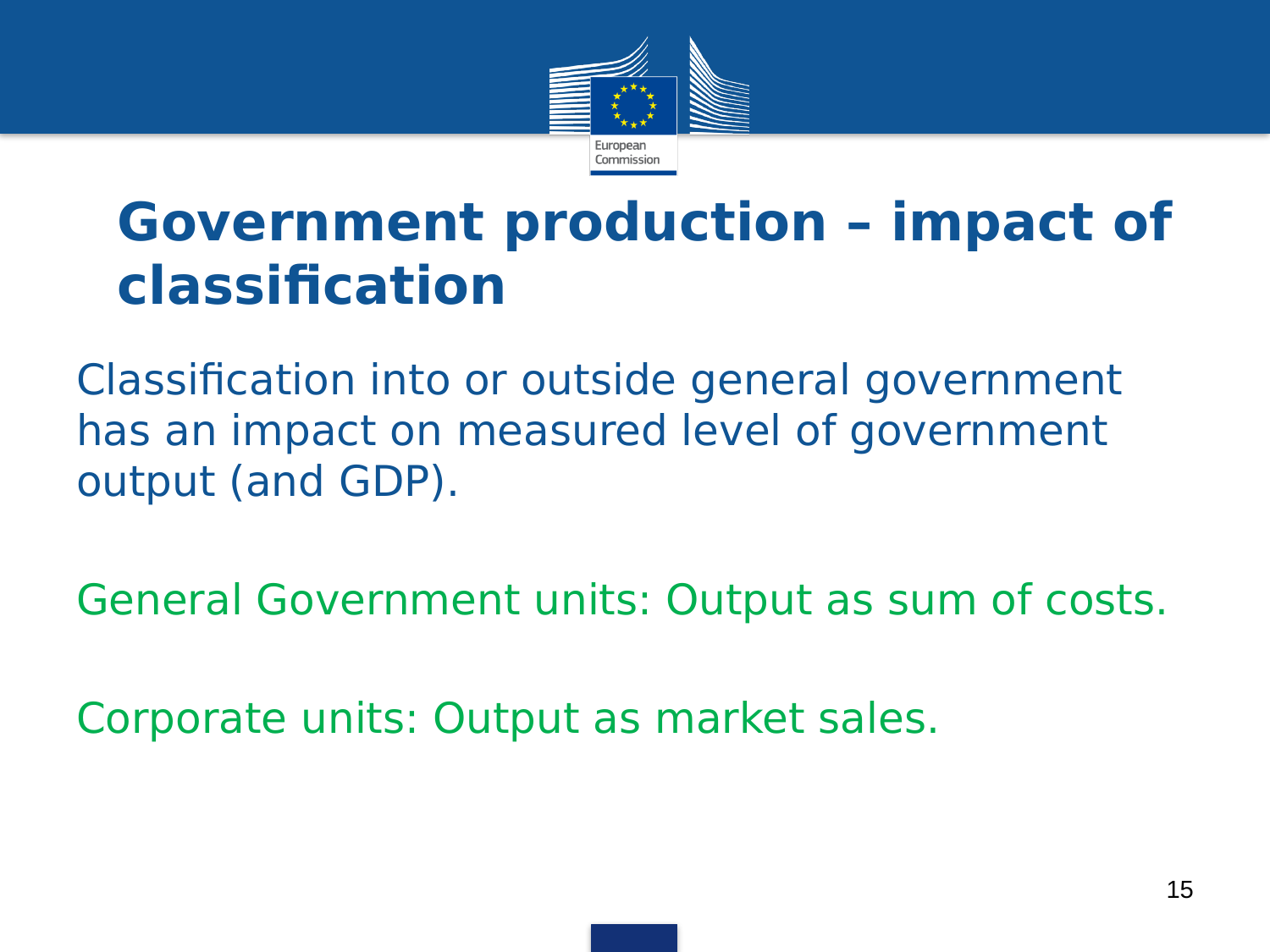

# Government production – impact of classification
Classification into or outside general government has an impact on measured level of government output (and GDP).

General Government units: Output as sum of costs.

Corporate units: Output as market sales.
15